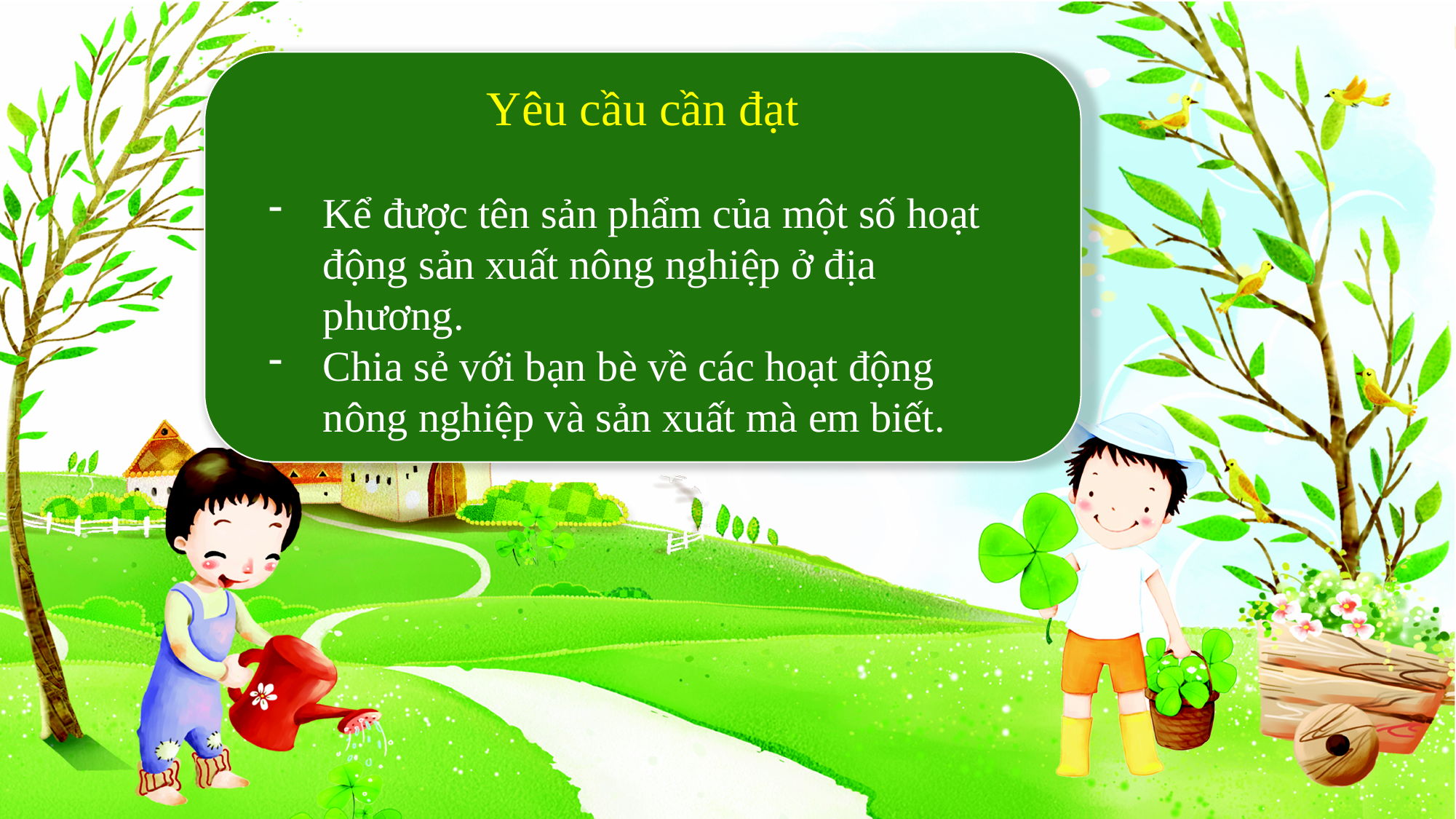

Yêu cầu cần đạt

Kể được tên sản phẩm của một số hoạt động sản xuất nông nghiệp ở địa phương.
Chia sẻ với bạn bè về các hoạt động nông nghiệp và sản xuất mà em biết.